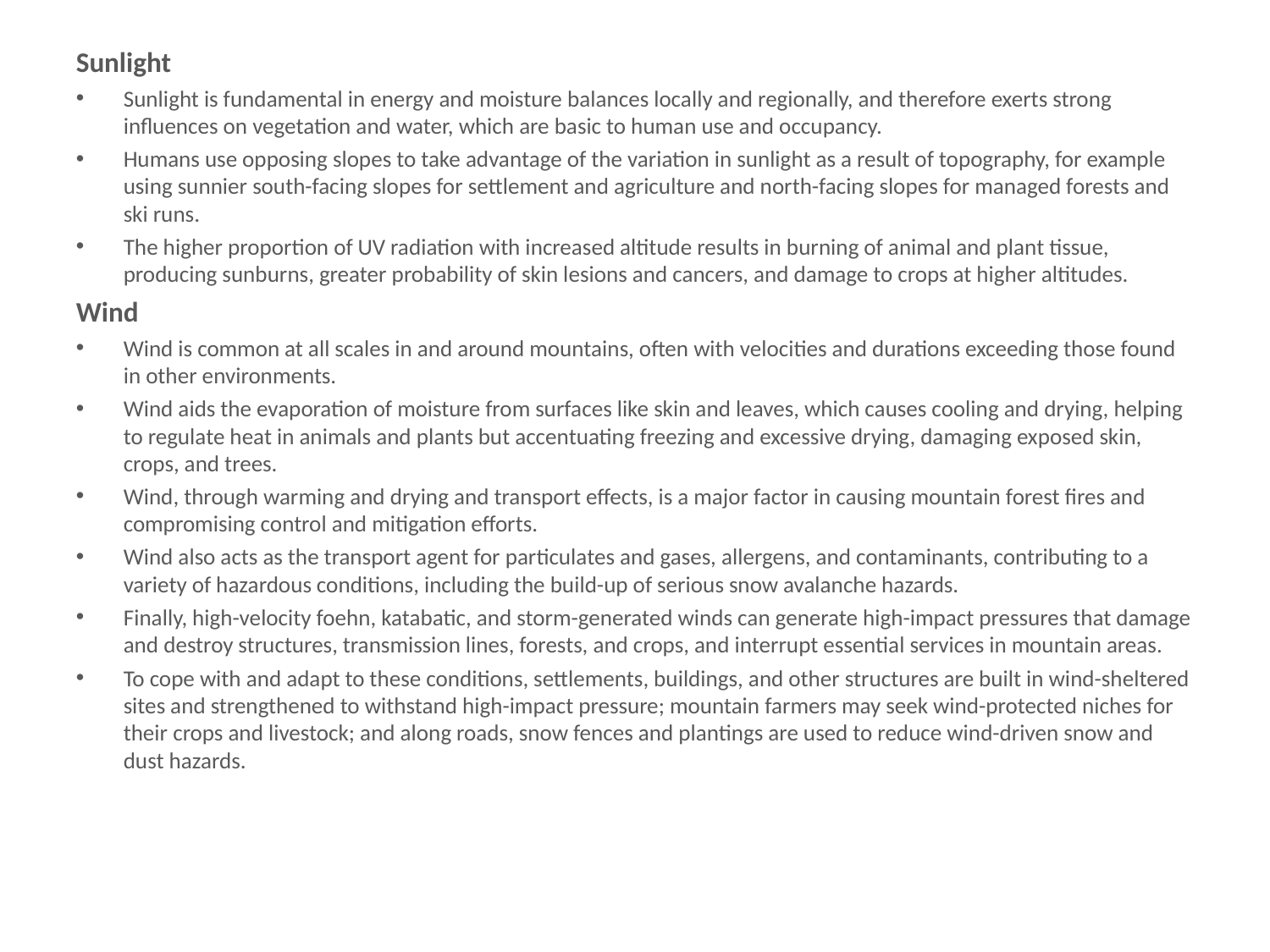

# Sunlight
Sunlight
Sunlight is fundamental in energy and moisture balances locally and regionally, and therefore exerts strong influences on vegetation and water, which are basic to human use and occupancy.
Humans use opposing slopes to take advantage of the variation in sunlight as a result of topography, for example using sunnier south-facing slopes for settlement and agriculture and north-facing slopes for managed forests and ski runs.
The higher proportion of UV radiation with increased altitude results in burning of animal and plant tissue, producing sunburns, greater probability of skin lesions and cancers, and damage to crops at higher altitudes.
Wind
Wind is common at all scales in and around mountains, often with velocities and durations exceeding those found in other environments.
Wind aids the evaporation of moisture from surfaces like skin and leaves, which causes cooling and drying, helping to regulate heat in animals and plants but accentuating freezing and excessive drying, damaging exposed skin, crops, and trees.
Wind, through warming and drying and transport effects, is a major factor in causing mountain forest fires and compromising control and mitigation efforts.
Wind also acts as the transport agent for particulates and gases, allergens, and contaminants, contributing to a variety of hazardous conditions, including the build-up of serious snow avalanche hazards.
Finally, high-velocity foehn, katabatic, and storm-generated winds can generate high-impact pressures that damage and destroy structures, transmission lines, forests, and crops, and interrupt essential services in mountain areas.
To cope with and adapt to these conditions, settlements, buildings, and other structures are built in wind-sheltered sites and strengthened to withstand high-impact pressure; mountain farmers may seek wind-protected niches for their crops and livestock; and along roads, snow fences and plantings are used to reduce wind-driven snow and dust hazards.